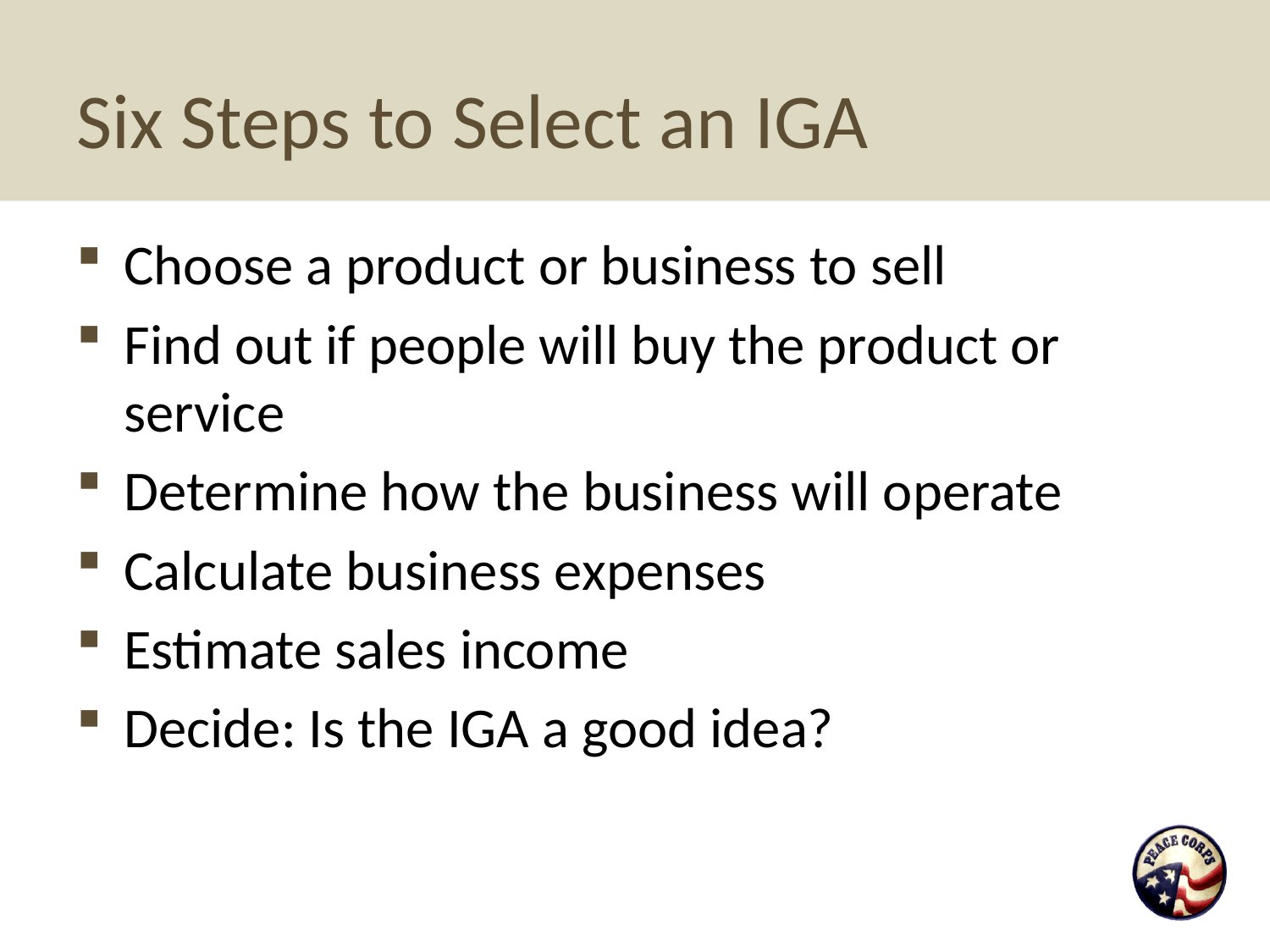

# Six Steps to Select an IGA
Choose a product or business to sell
Find out if people will buy the product or service
Determine how the business will operate
Calculate business expenses
Estimate sales income
Decide: Is the IGA a good idea?